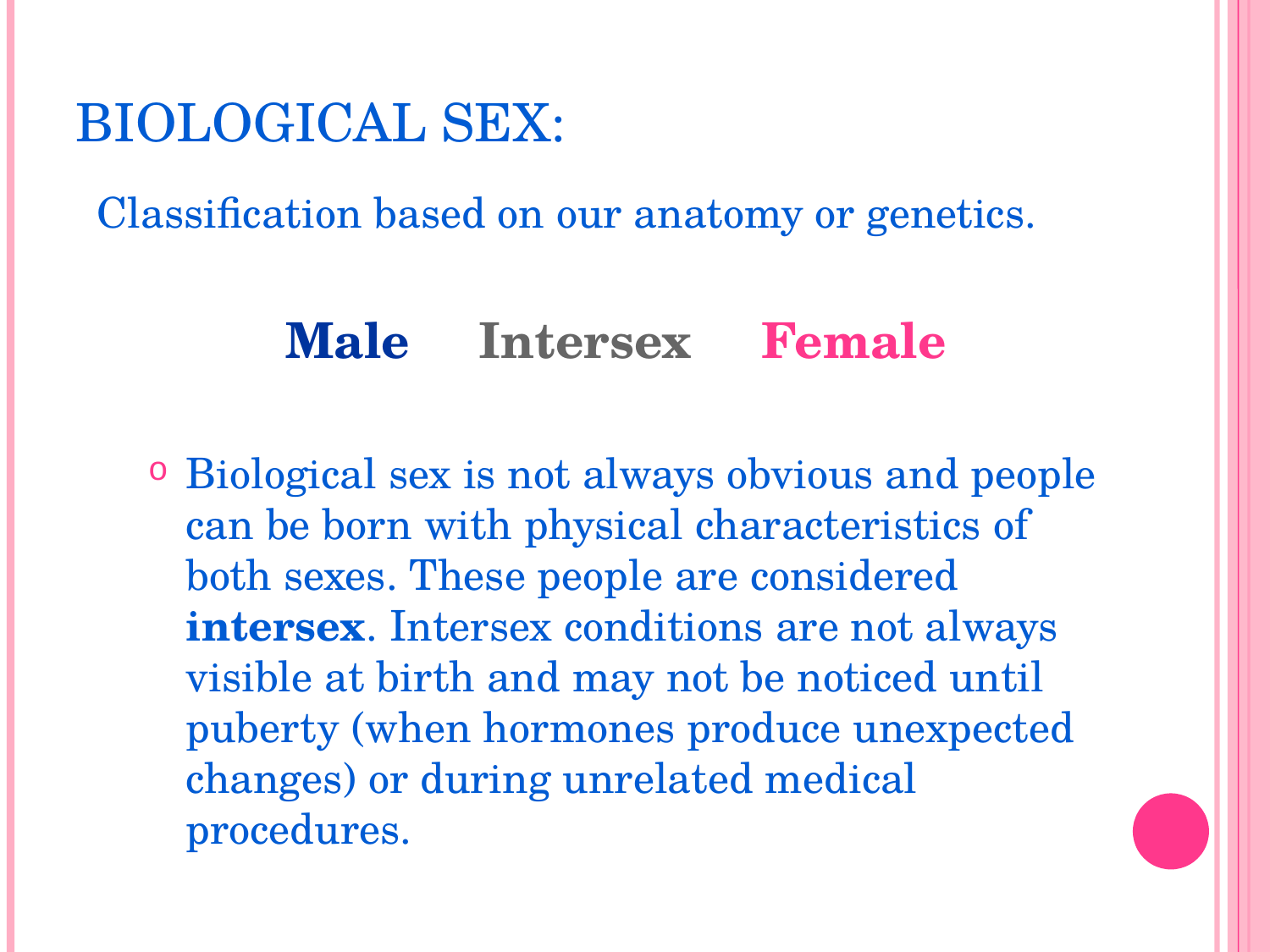

# BIOLOGICAL SEX:
Classification based on our anatomy or genetics.

	Male     Intersex     Female

Biological sex is not always obvious and people can be born with physical characteristics of both sexes. These people are considered intersex. Intersex conditions are not always visible at birth and may not be noticed until puberty (when hormones produce unexpected changes) or during unrelated medical procedures.